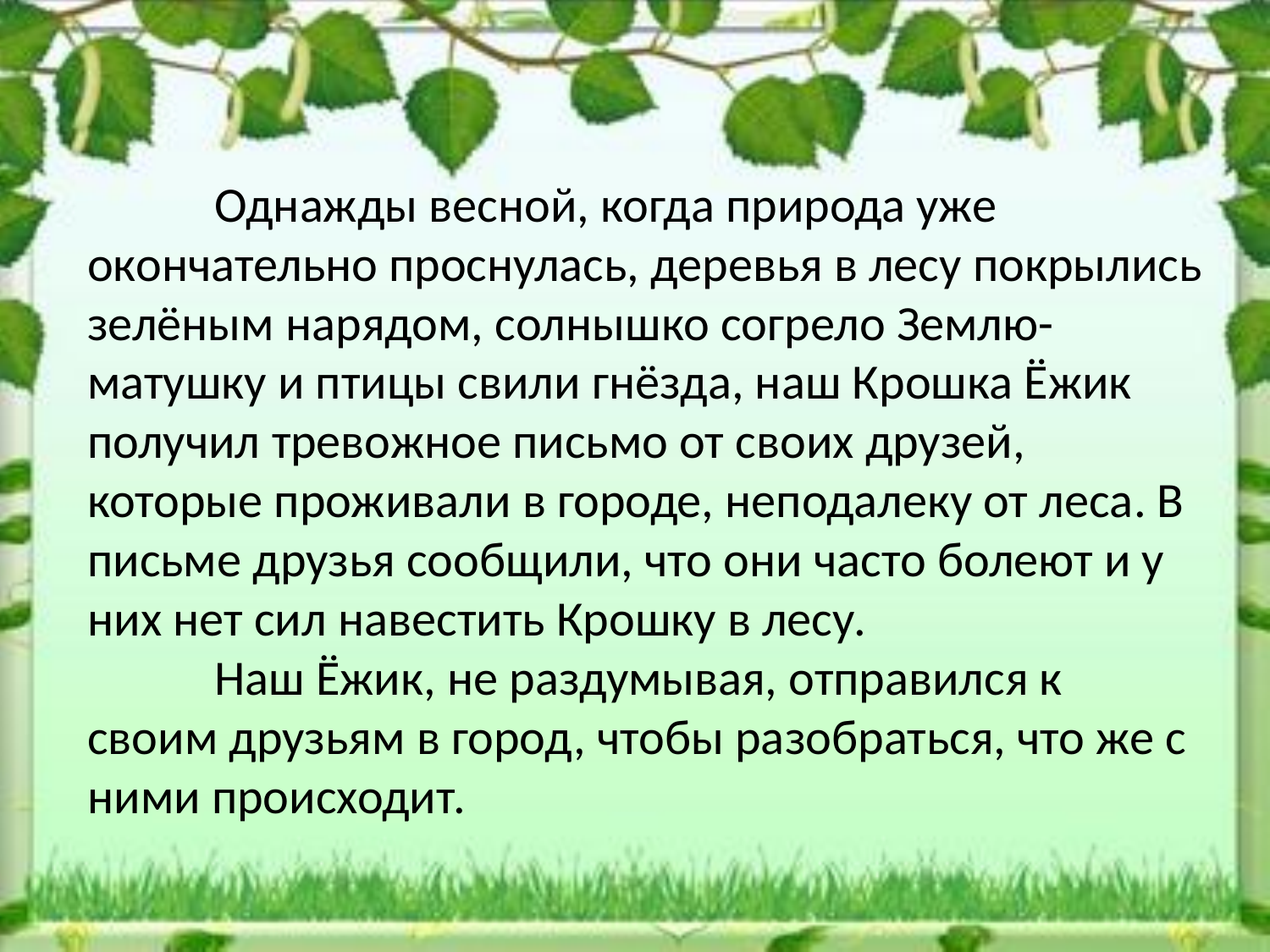

Однажды весной, когда природа уже окончательно проснулась, деревья в лесу покрылись зелёным нарядом, солнышко согрело Землю-матушку и птицы свили гнёзда, наш Крошка Ёжик получил тревожное письмо от своих друзей, которые проживали в городе, неподалеку от леса. В письме друзья сообщили, что они часто болеют и у них нет сил навестить Крошку в лесу.
	Наш Ёжик, не раздумывая, отправился к своим друзьям в город, чтобы разобраться, что же с ними происходит.